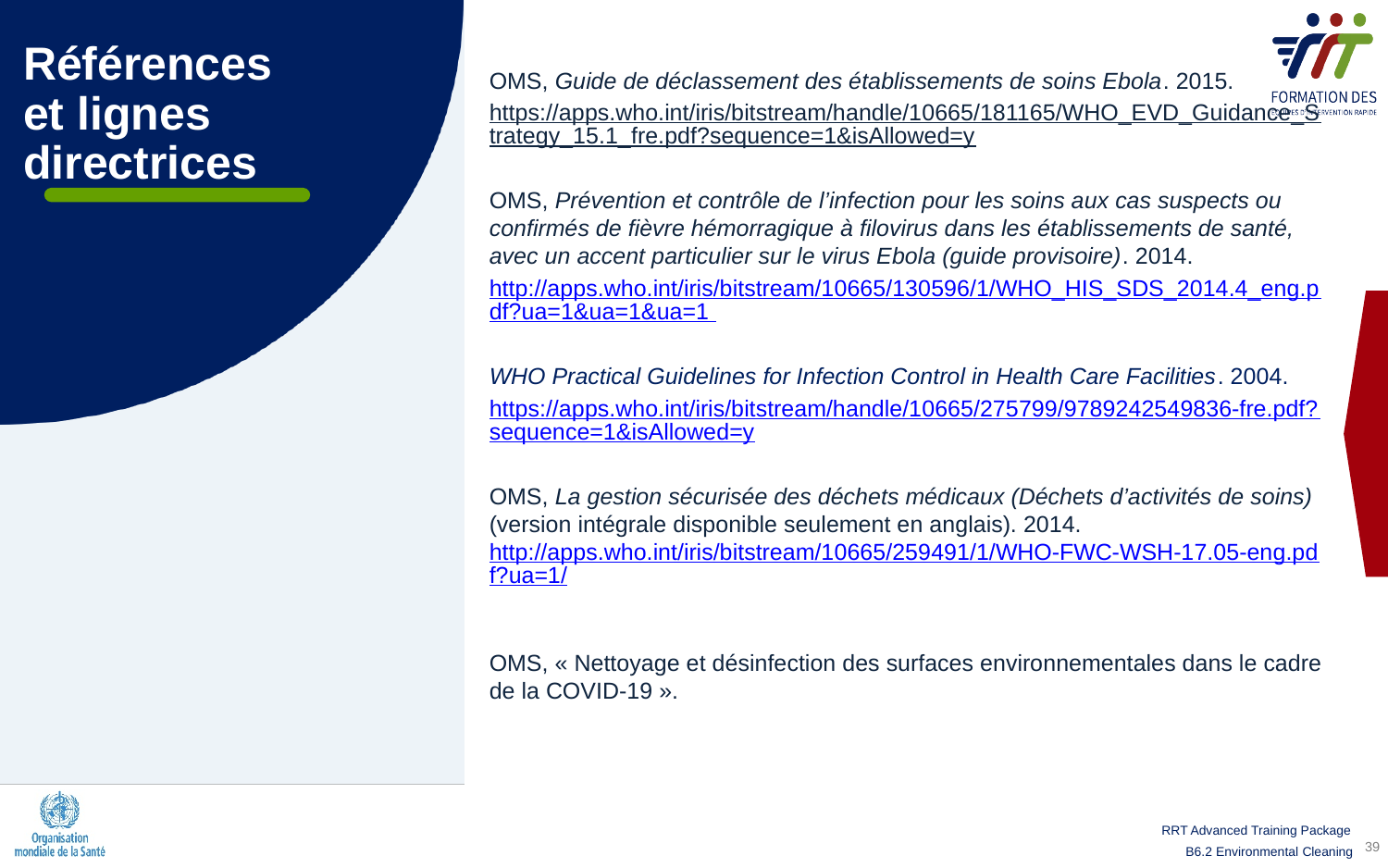

Références
et lignes directrices
OMS, Guide de déclassement des établissements de soins Ebola. 2015.
https://apps.who.int/iris/bitstream/handle/10665/181165/WHO_EVD_Guidance_Strategy_15.1_fre.pdf?sequence=1&isAllowed=y

OMS, Prévention et contrôle de l’infection pour les soins aux cas suspects ou confirmés de fièvre hémorragique à filovirus dans les établissements de santé, avec un accent particulier sur le virus Ebola (guide provisoire). 2014.
http://apps.who.int/iris/bitstream/10665/130596/1/WHO_HIS_SDS_2014.4_eng.pdf?ua=1&ua=1&ua=1

WHO Practical Guidelines for Infection Control in Health Care Facilities. 2004.
https://apps.who.int/iris/bitstream/handle/10665/275799/9789242549836-fre.pdf?sequence=1&isAllowed=y

OMS, La gestion sécurisée des déchets médicaux (Déchets d’activités de soins) (version intégrale disponible seulement en anglais). 2014. http://apps.who.int/iris/bitstream/10665/259491/1/WHO-FWC-WSH-17.05-eng.pdf?ua=1/.

OMS, « Nettoyage et désinfection des surfaces environnementales dans le cadre de la COVID-19 ».
https://apps.who.int/iris/bitstream/handle/10665/332167/WHO-2019-nCoV-Disinfection-2020.1-fre.pdf?sequence=1&isAllowed=y.